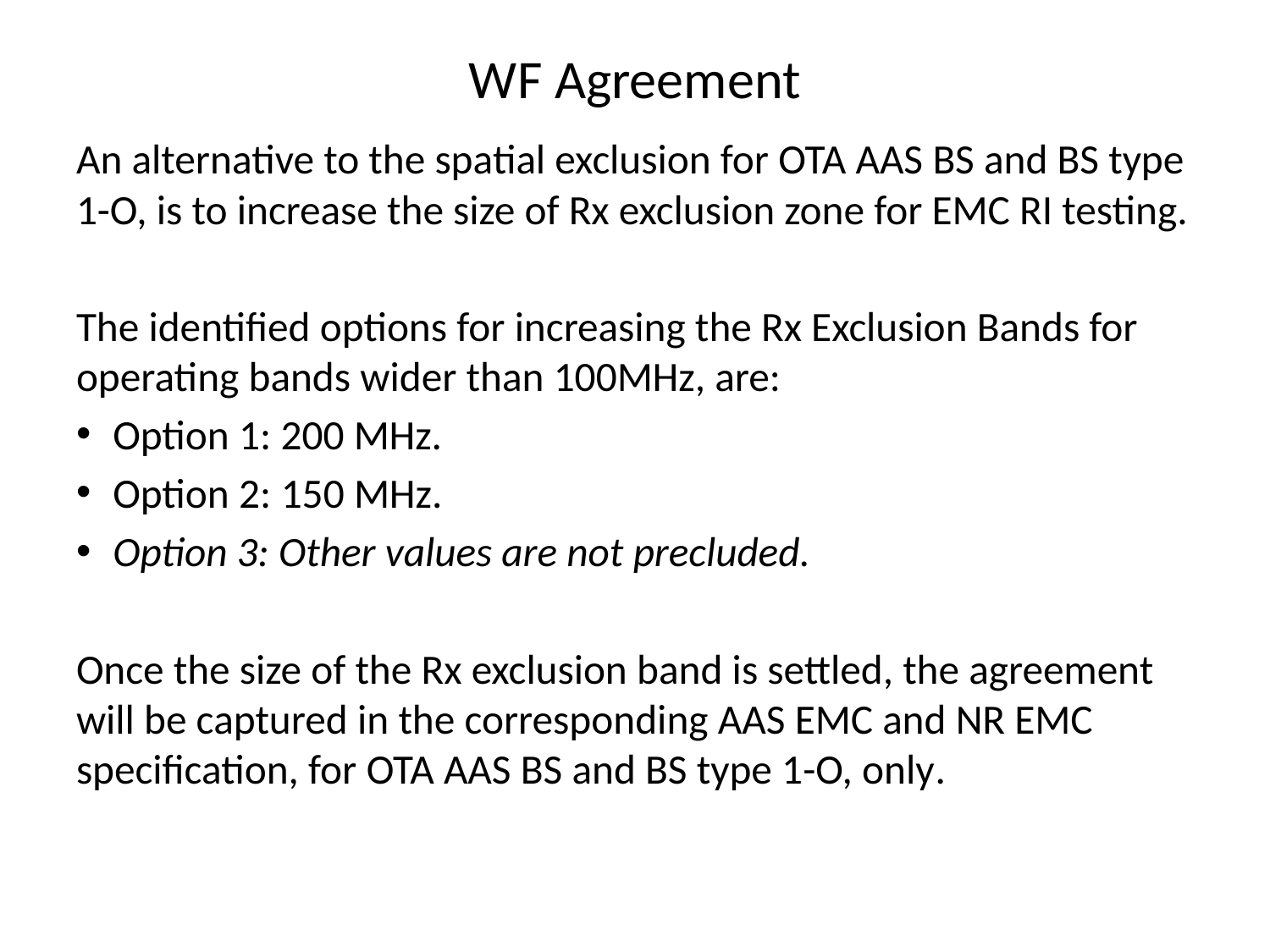

# WF Agreement
An alternative to the spatial exclusion for OTA AAS BS and BS type 1-O, is to increase the size of Rx exclusion zone for EMC RI testing.

The identified options for increasing the Rx Exclusion Bands for operating bands wider than 100MHz, are:
Option 1: 200 MHz.
Option 2: 150 MHz.
Option 3: Other values are not precluded.

Once the size of the Rx exclusion band is settled, the agreement will be captured in the corresponding AAS EMC and NR EMC specification, for OTA AAS BS and BS type 1-O, only.